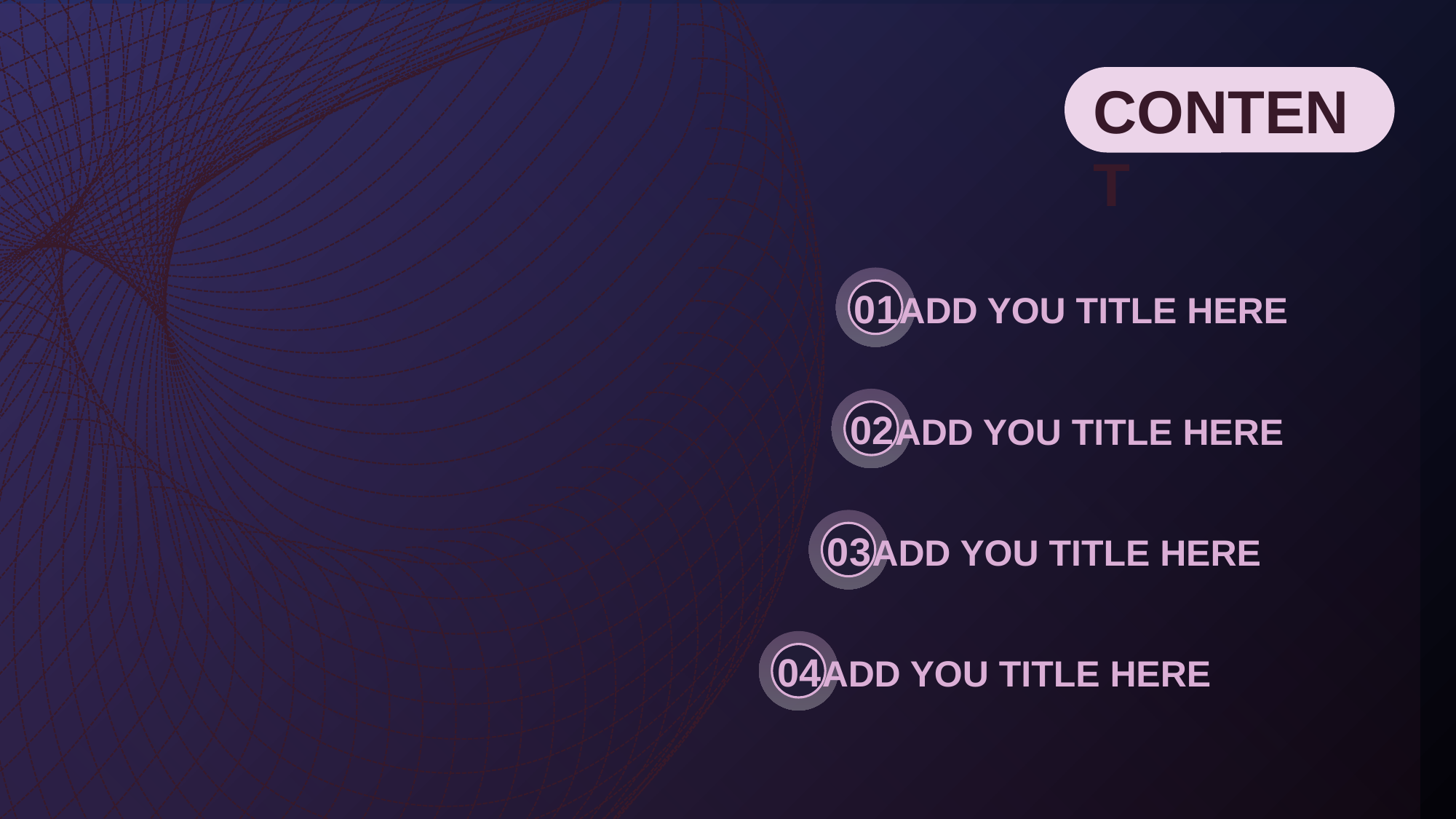

CONTENT

01
ADD YOU TITLE HERE

02
ADD YOU TITLE HERE

03
ADD YOU TITLE HERE

04
ADD YOU TITLE HERE